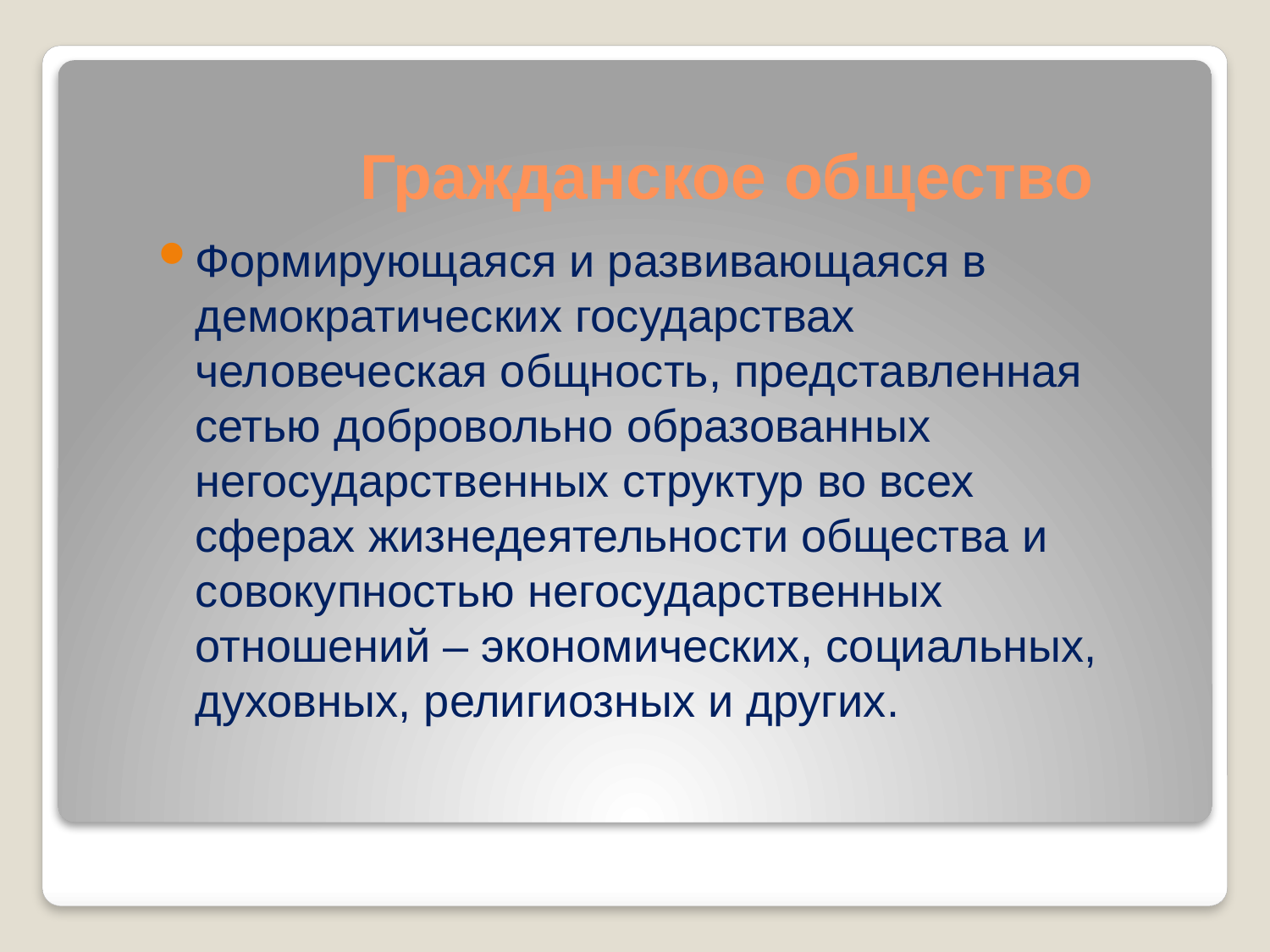

# Гражданское общество
Формирующаяся и развивающаяся в демократических государствах человеческая общность, представленная сетью добровольно образованных негосударственных структур во всех сферах жизнедеятельности общества и совокупностью негосударственных отношений – экономических, социальных, духовных, религиозных и других.